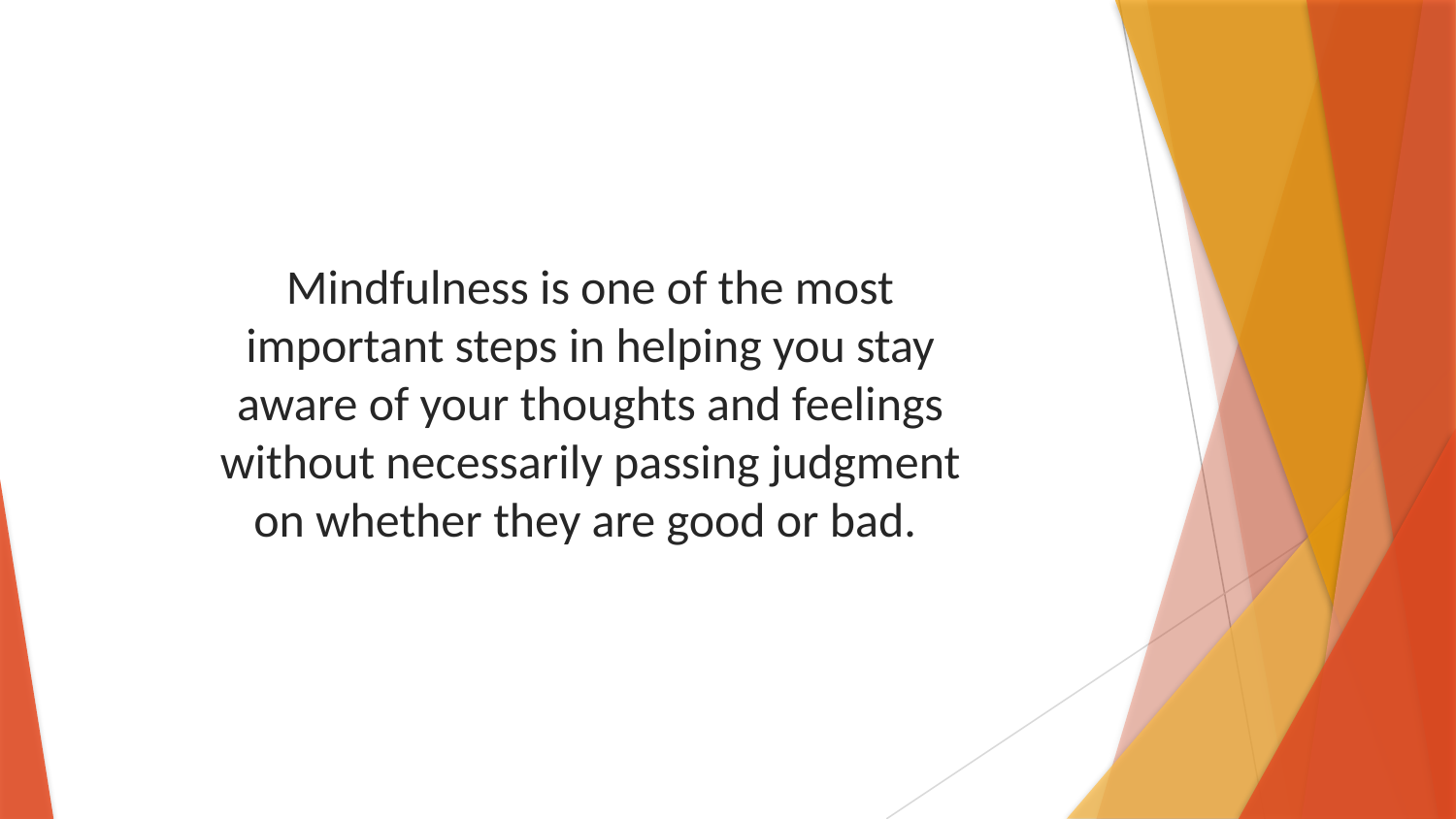

Mindfulness is one of the most important steps in helping you stay aware of your thoughts and feelings without necessarily passing judgment on whether they are good or bad.